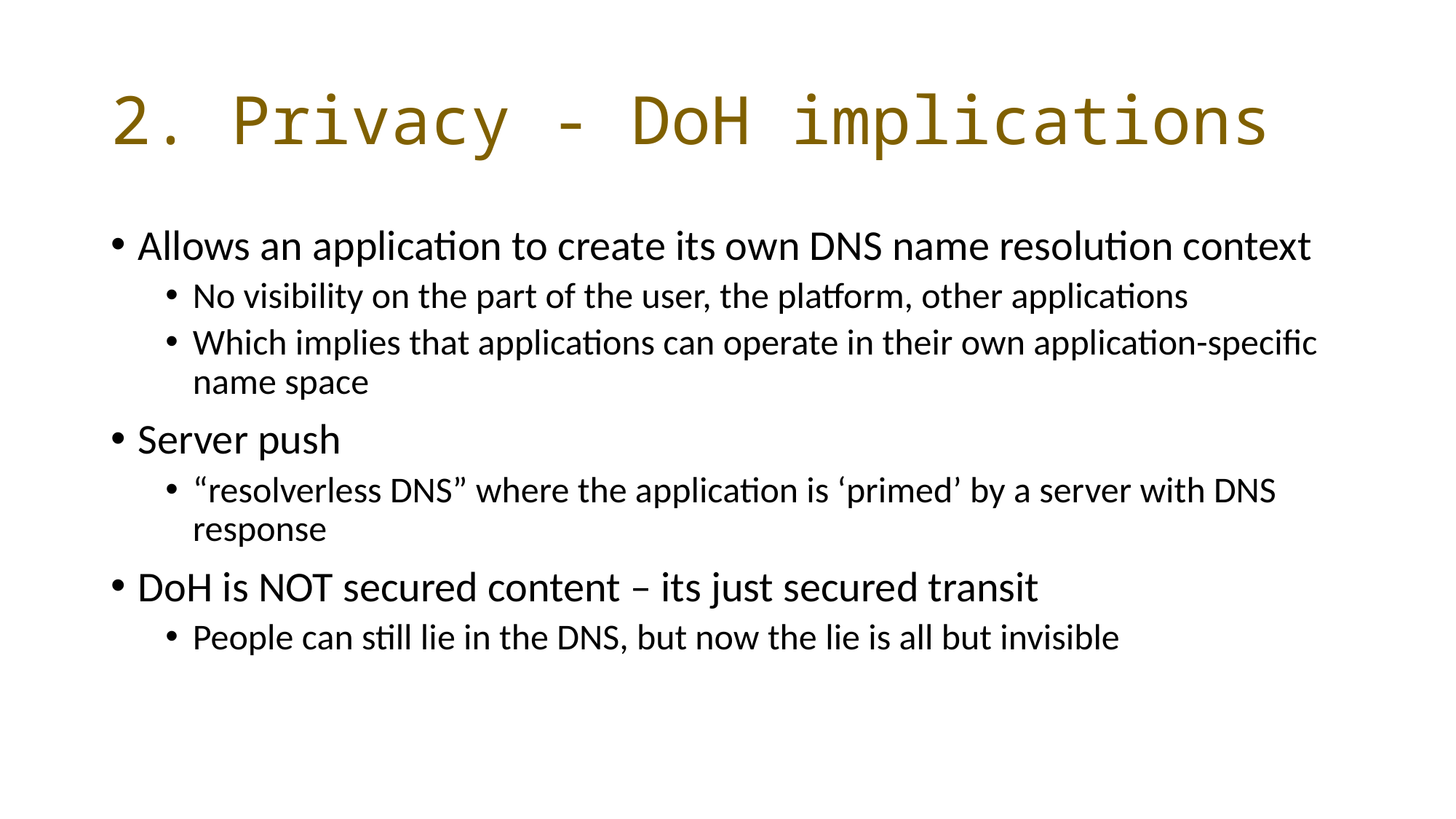

# 2. Privacy - DoH implications
Allows an application to create its own DNS name resolution context
No visibility on the part of the user, the platform, other applications
Which implies that applications can operate in their own application-specific name space
Server push
“resolverless DNS” where the application is ‘primed’ by a server with DNS response
DoH is NOT secured content – its just secured transit
People can still lie in the DNS, but now the lie is all but invisible